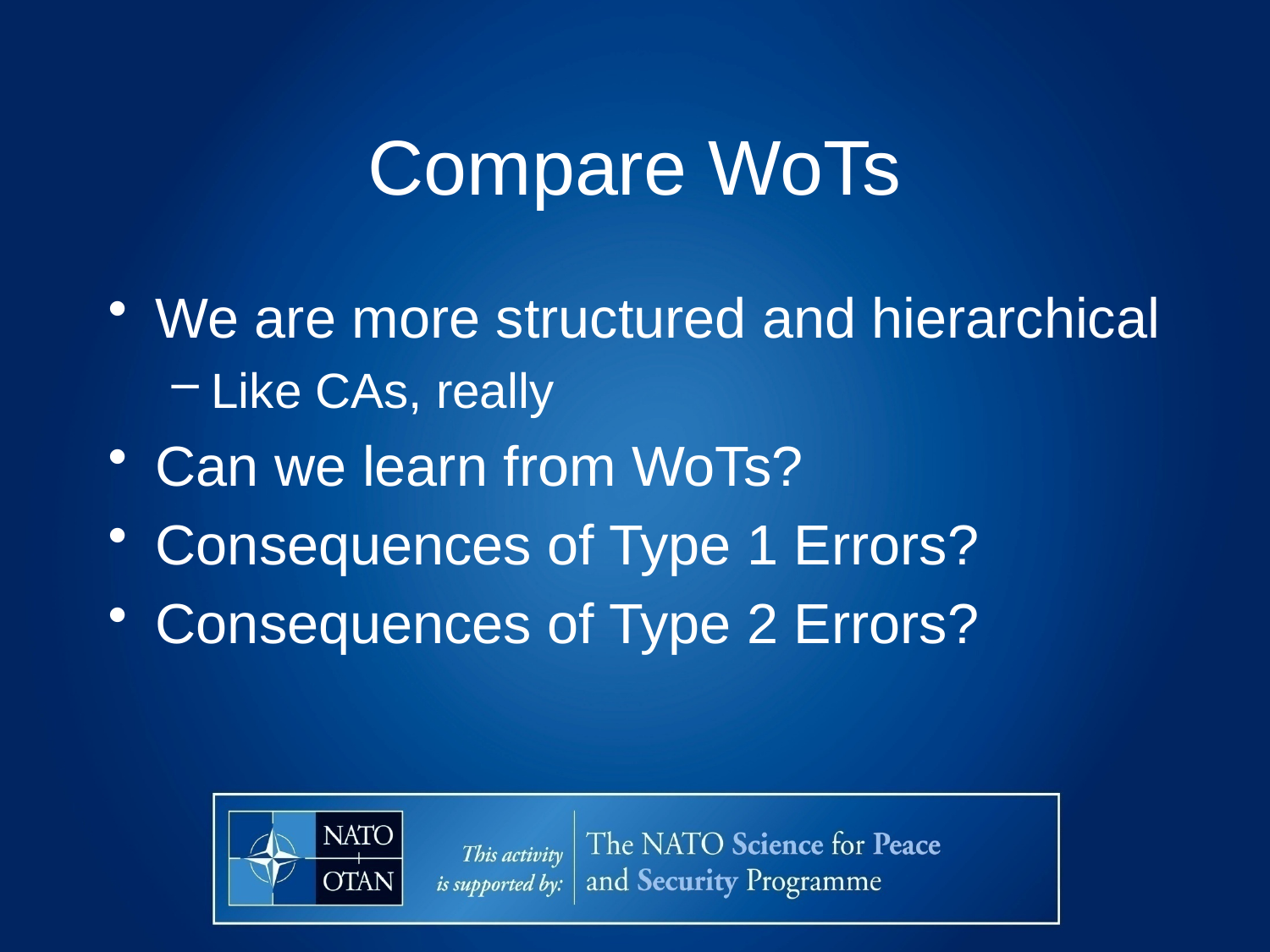

# Compare WoTs
We are more structured and hierarchical
Like CAs, really
Can we learn from WoTs?
Consequences of Type 1 Errors?
Consequences of Type 2 Errors?